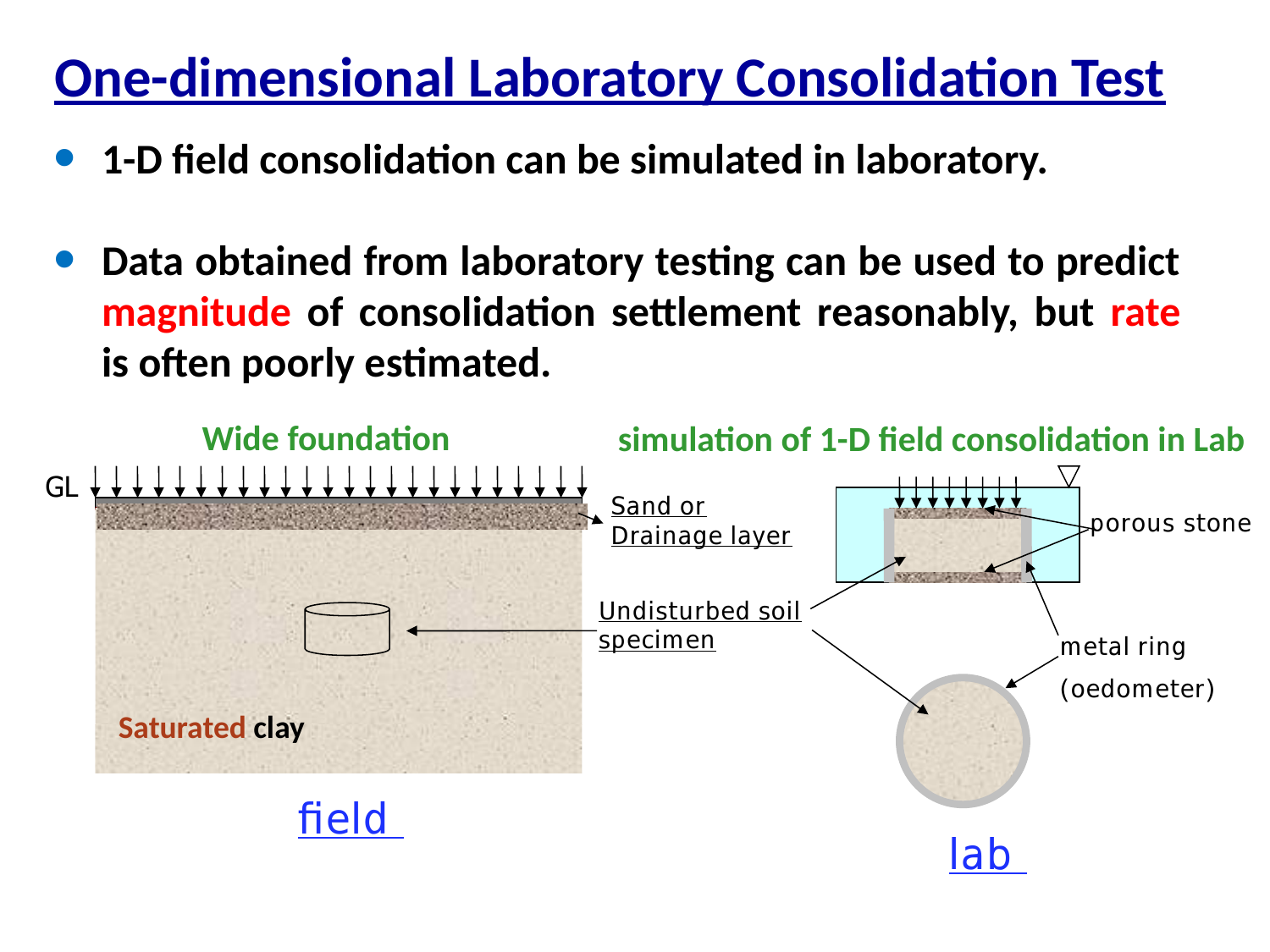

One-dimensional Laboratory Consolidation Test
1-D field consolidation can be simulated in laboratory.

Data obtained from laboratory testing can be used to predict magnitude of consolidation settlement reasonably, but rate is often poorly estimated.
Wide foundation
simulation of 1-D field consolidation in Lab
GL

Sand or Drainage layer
porous stone

Undisturbed soil specimen

metal ring

(oedometer)

Saturated clay
field
lab